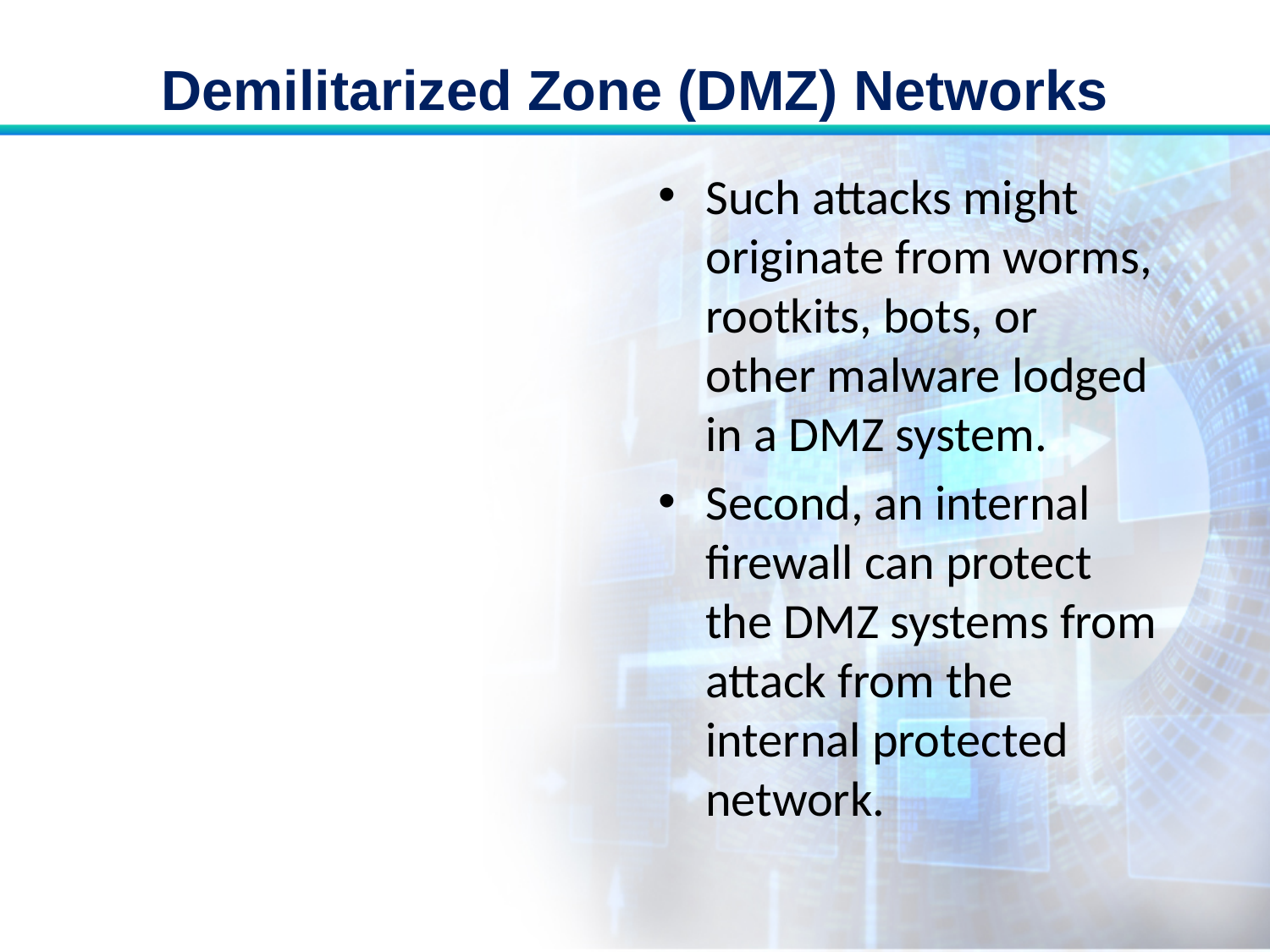

# Demilitarized Zone (DMZ) Networks
Such attacks might originate from worms, rootkits, bots, or other malware lodged in a DMZ system.
Second, an internal firewall can protect the DMZ systems from attack from the internal protected network.